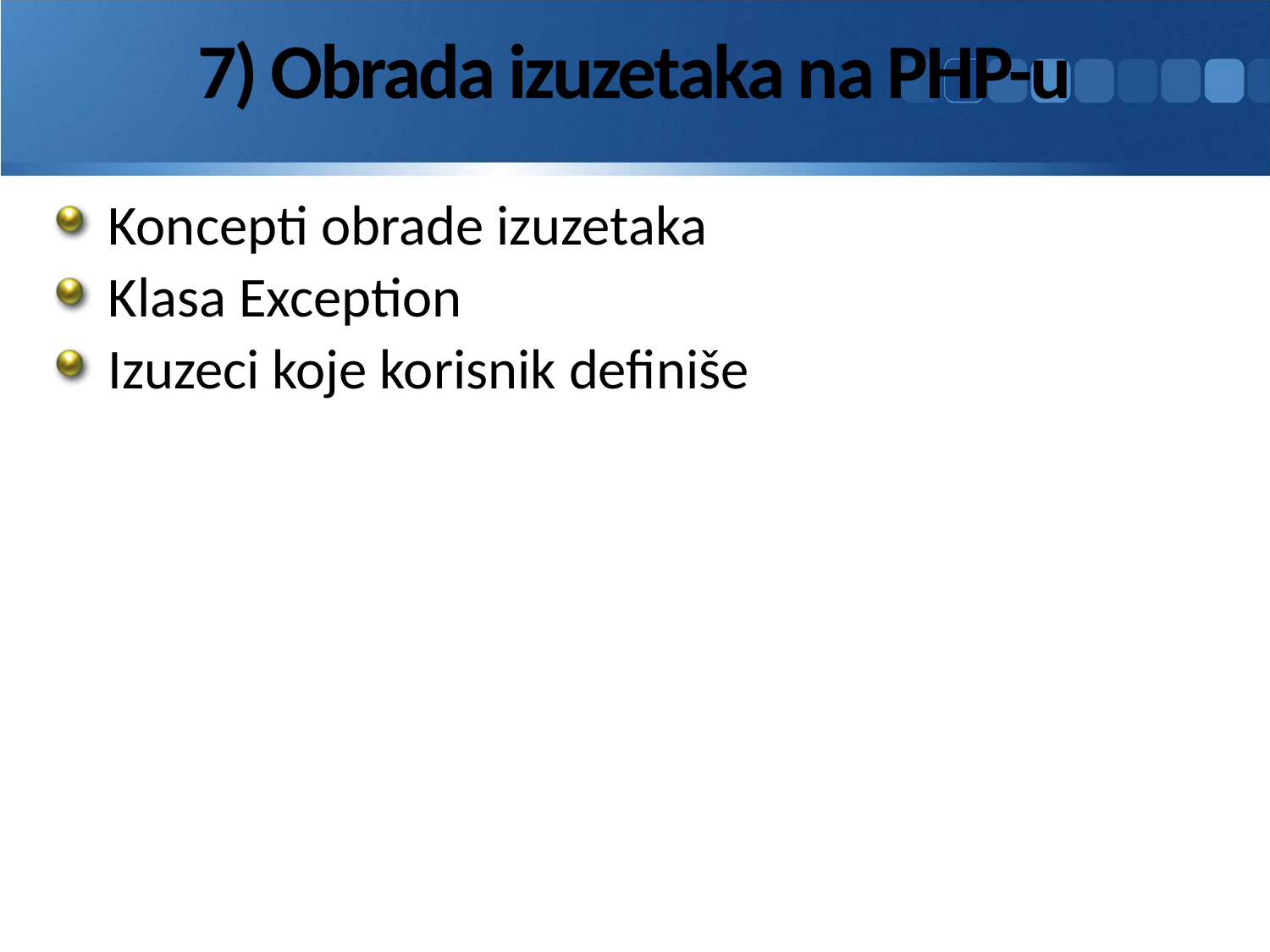

# 7) Obrada izuzetaka na PHP-u
Koncepti obrade izuzetaka
Klasa Exception
Izuzeci koje korisnik definiše